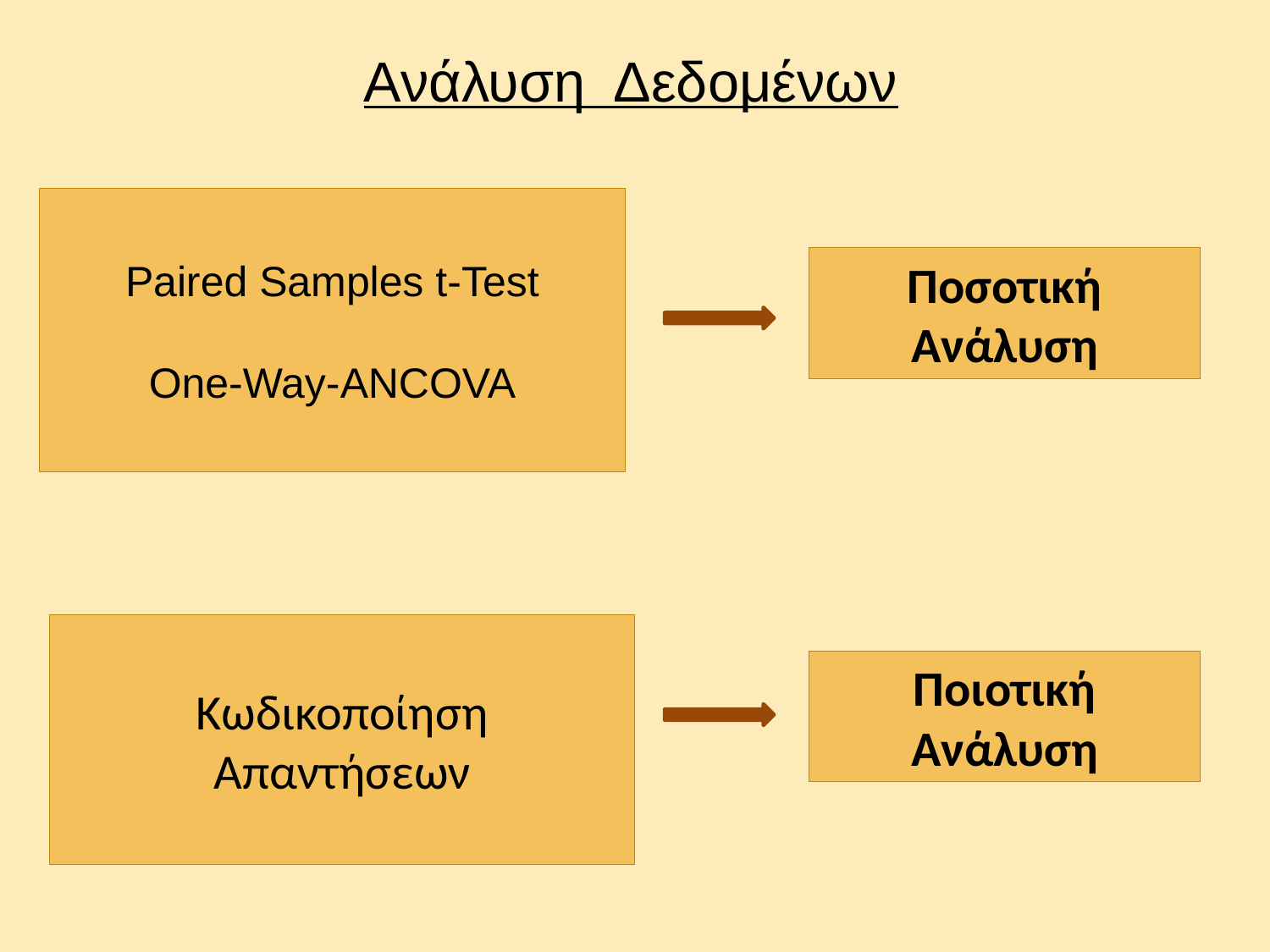

Ανάλυση  Δεδομένων

Paired Samples t-Test

One-Way-ANCOVA

Ποσοτική Ανάλυση

Κωδικοποίηση
Απαντήσεων

Ποιοτική Ανάλυση